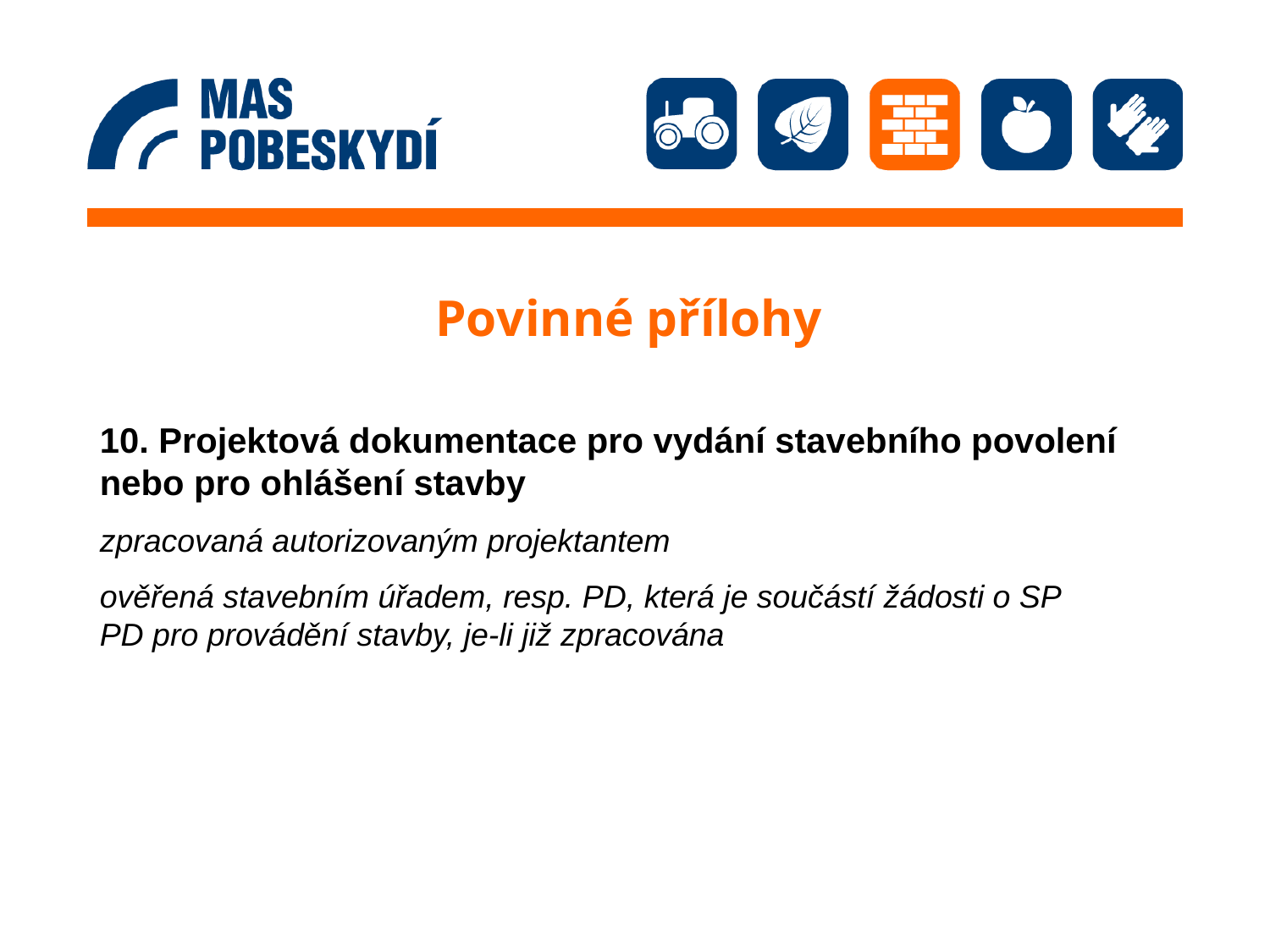

# Povinné přílohy
10. Projektová dokumentace pro vydání stavebního povolení nebo pro ohlášení stavby
zpracovaná autorizovaným projektantem
ověřená stavebním úřadem, resp. PD, která je součástí žádosti o SP
PD pro provádění stavby, je-li již zpracována